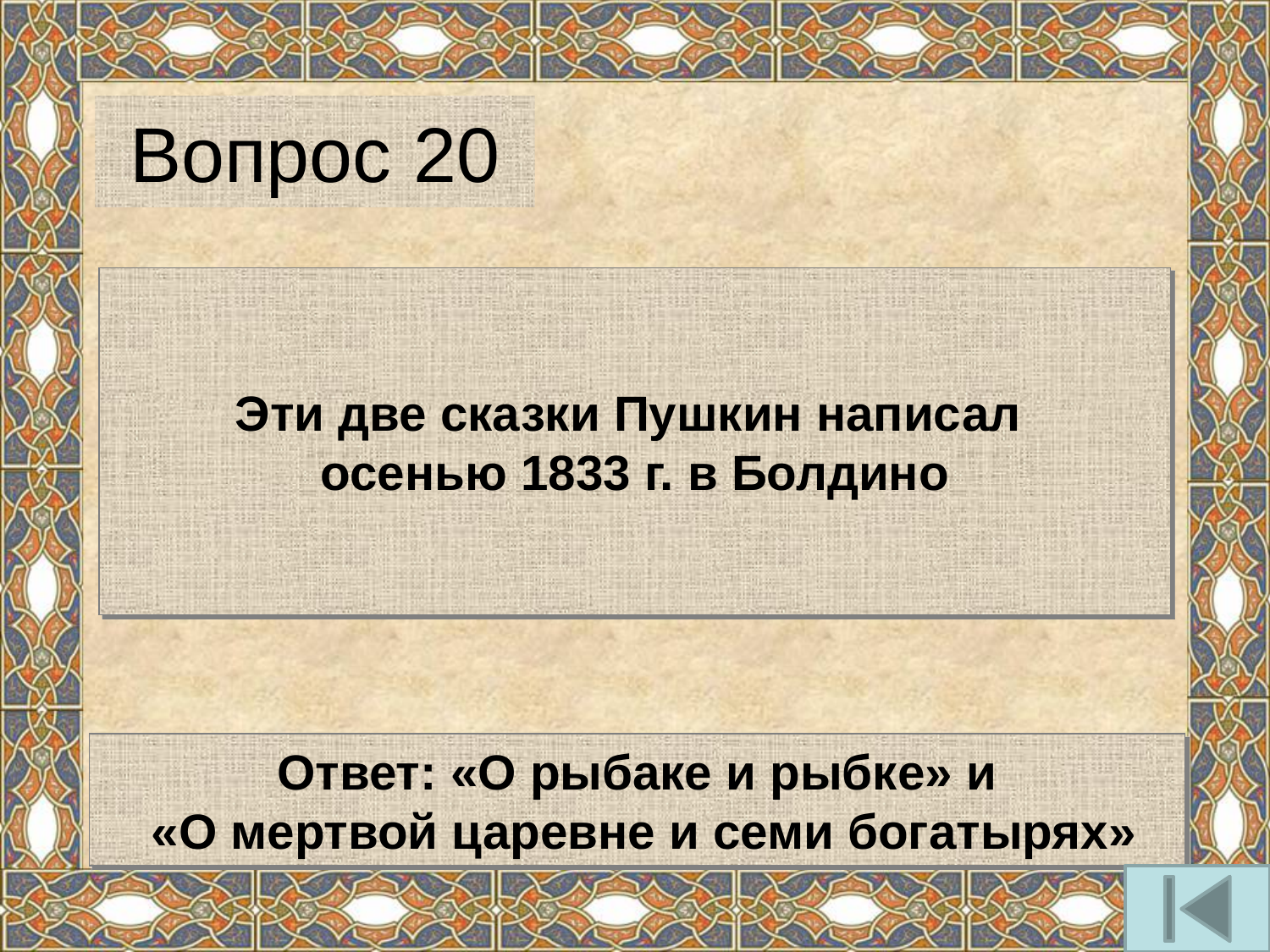

Вопрос 20
Эти две сказки Пушкин написал
осенью 1833 г. в Болдино
Ответ: «О рыбаке и рыбке» и
 «О мертвой царевне и семи богатырях»